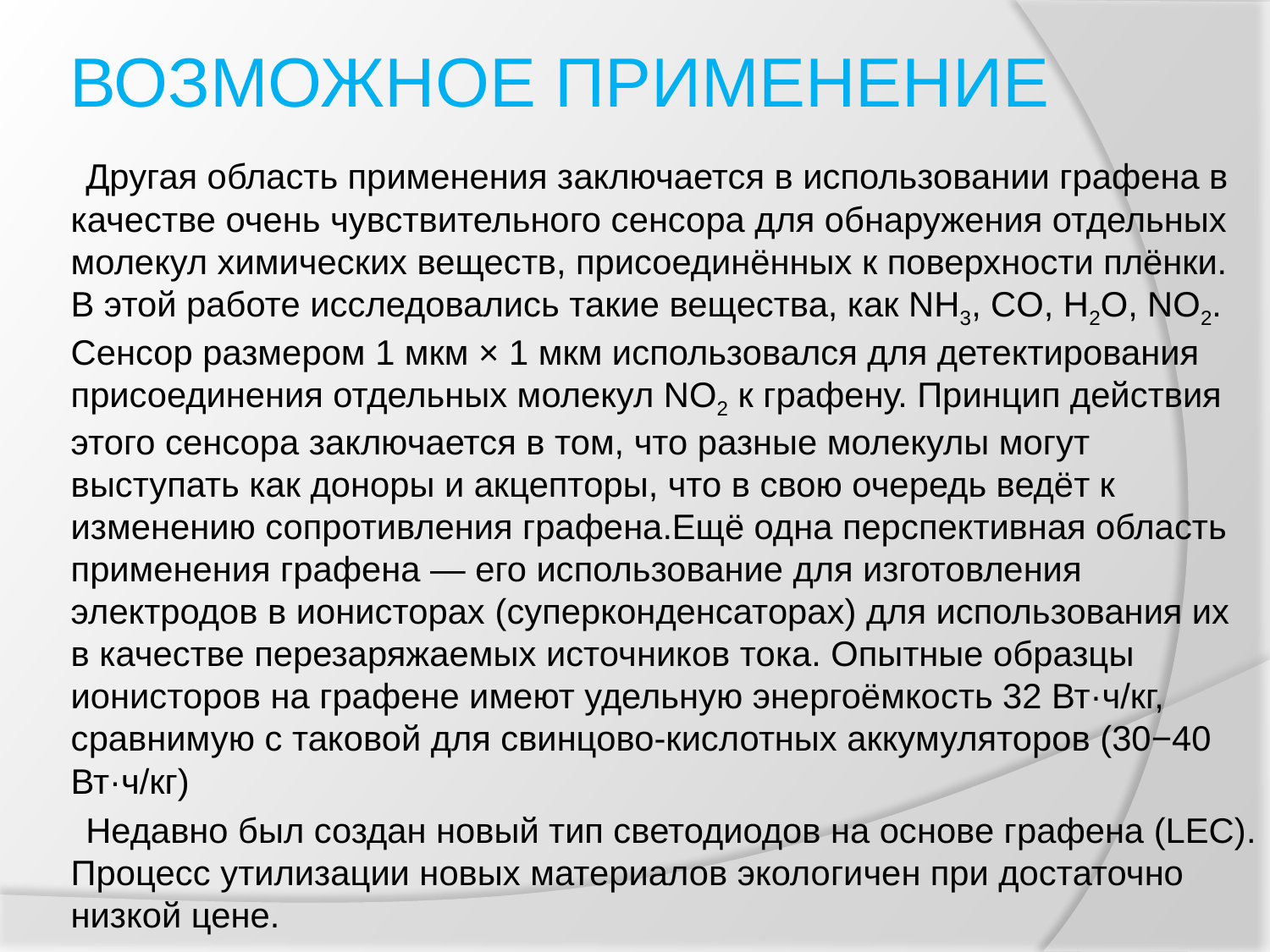

# ВОЗМОЖНОЕ ПРИМЕНЕНИЕ
       Другая область применения заключается в использовании графена в качестве очень чувствительного сенсора для обнаружения отдельных молекул химических веществ, присоединённых к поверхности плёнки. В этой работе исследовались такие вещества, как NH3, CO, H2O, NO2. Сенсор размером 1 мкм × 1 мкм использовался для детектирования присоединения отдельных молекул NO2 к графену. Принцип действия этого сенсора заключается в том, что разные молекулы могут выступать как доноры и акцепторы, что в свою очередь ведёт к изменению сопротивления графена.Ещё одна перспективная область применения графена — его использование для изготовления электродов в ионисторах (суперконденсаторах) для использования их в качестве перезаряжаемых источников тока. Опытные образцы ионисторов на графене имеют удельную энергоёмкость 32 Вт·ч/кг, сравнимую с таковой для свинцово-кислотных аккумуляторов (30−40 Вт·ч/кг)
       Недавно был создан новый тип светодиодов на основе графена (LEC). Процесс утилизации новых материалов экологичен при достаточно низкой цене.